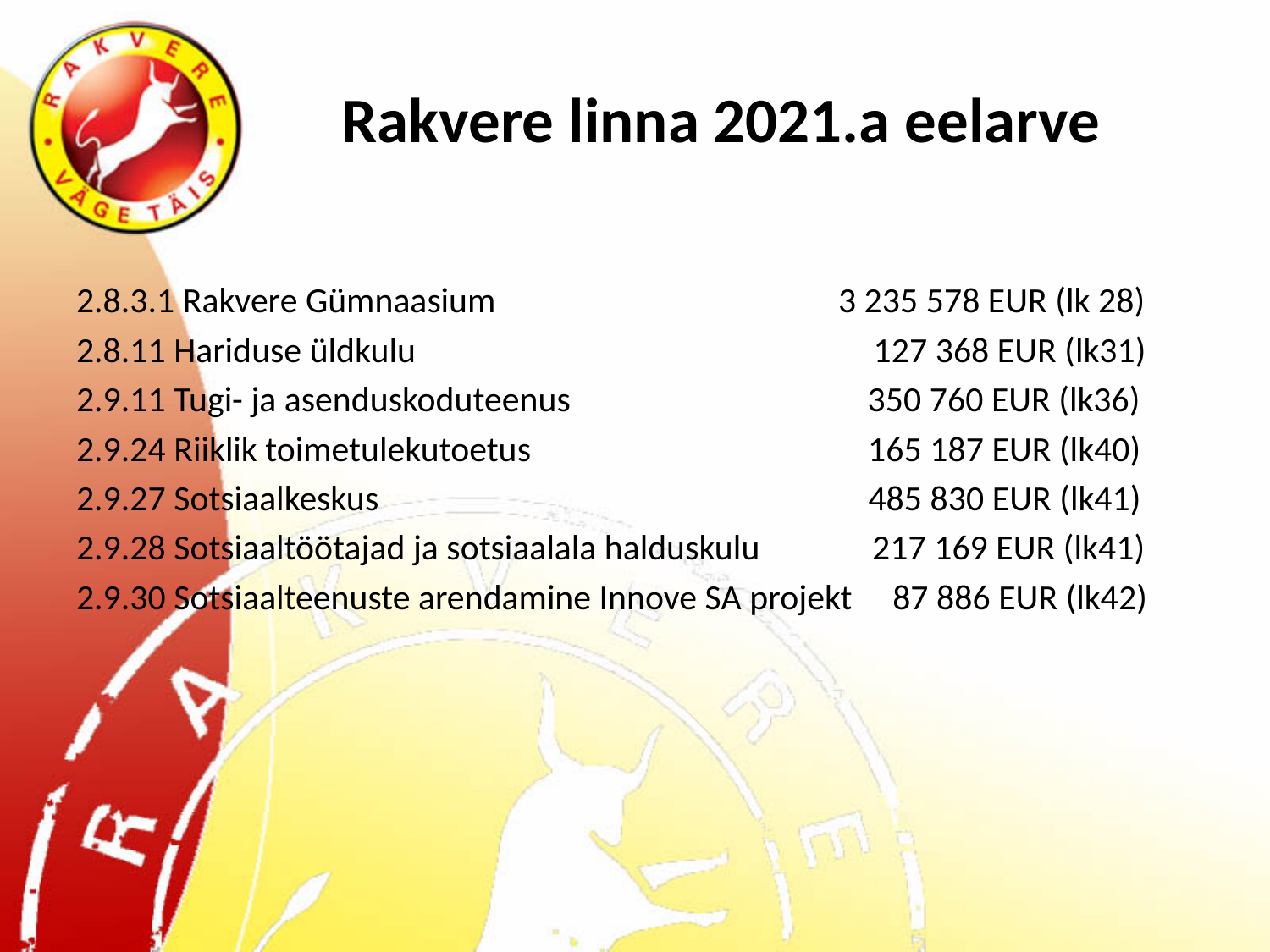

# Rakvere linna 2021.a eelarve

2.8.3.1 Rakvere Gümnaasium			3 235 578 EUR (lk 28)
2.8.11 Hariduse üldkulu                                                         127 368 EUR (lk31)
2.9.11 Tugi- ja asenduskoduteenus                                     350 760 EUR (lk36)
2.9.24 Riiklik toimetulekutoetus                                          165 187 EUR (lk40)
2.9.27 Sotsiaalkeskus                                                             485 830 EUR (lk41)
2.9.28 Sotsiaaltöötajad ja sotsiaalala halduskulu              217 169 EUR (lk41)
2.9.30 Sotsiaalteenuste arendamine Innove SA projekt     87 886 EUR (lk42)